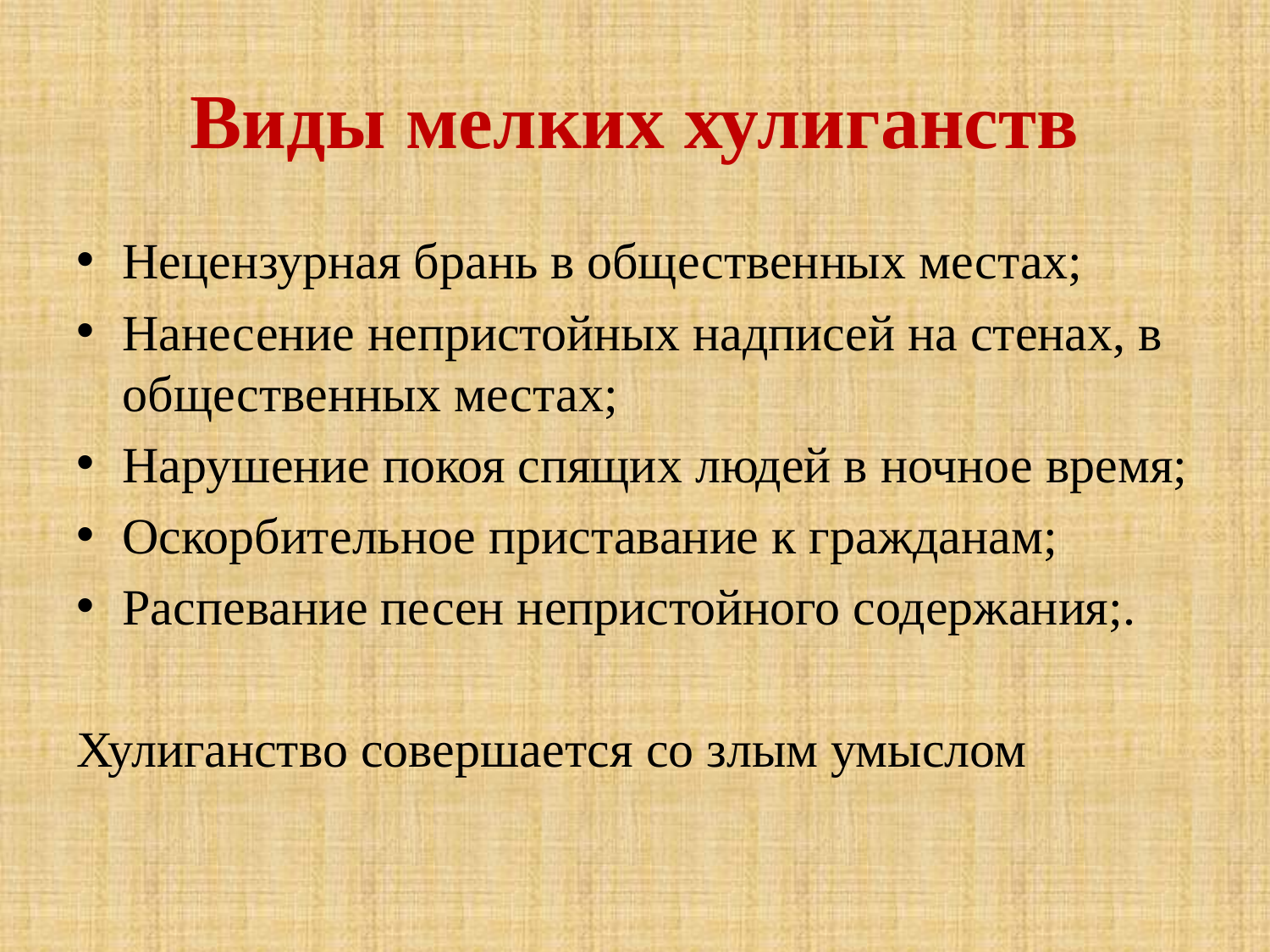

# Виды мелких хулиганств
Нецензурная брань в общественных местах;
Нанесение непристойных надписей на стенах, в общественных местах;
Нарушение покоя спящих людей в ночное время;
Оскорбительное приставание к гражданам;
Распевание песен непристойного содержания;.

Хулиганство совершается со злым умыслом